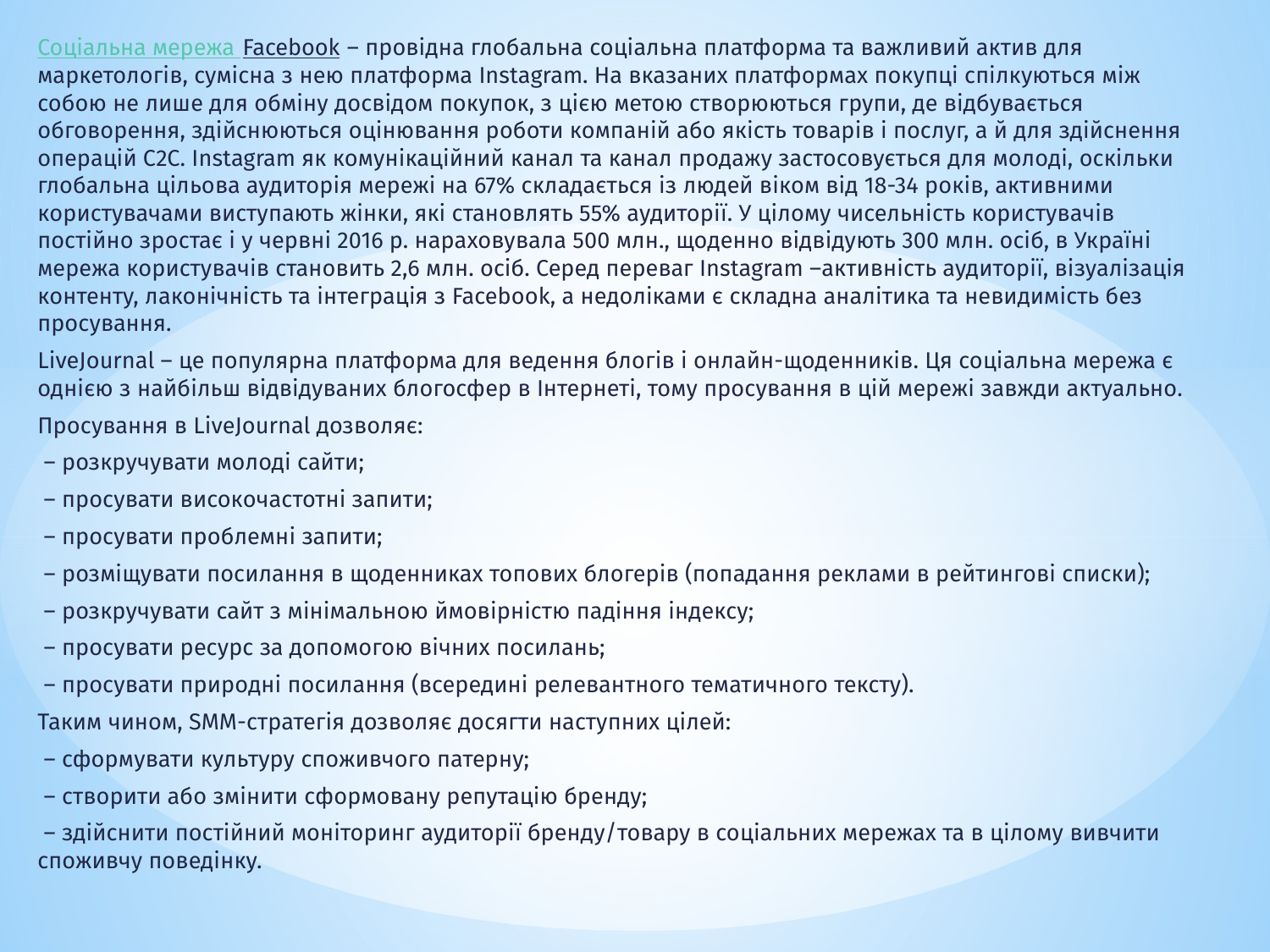

Соціальна мережа Facebook – провідна глобальна соціальна платформа та важливий актив для маркетологів, сумісна з нею платформа Instagram. На вказаних платформах покупці спілкуються між собою не лише для обміну досвідом покупок, з цією метою створюються групи, де відбувається обговорення, здійснюються оцінювання роботи компаній або якість товарів і послуг, а й для здійснення операцій С2С. Instagram як комунікаційний канал та канал продажу застосовується для молоді, оскільки глобальна цільова аудиторія мережі на 67% складається із людей віком від 18-34 років, активними користувачами виступають жінки, які становлять 55% аудиторії. У цілому чисельність користувачів постійно зростає і у червні 2016 р. нараховувала 500 млн., щоденно відвідують 300 млн. осіб, в Україні мережа користувачів становить 2,6 млн. осіб. Серед переваг Instagram –активність аудиторії, візуалізація контенту, лаконічність та інтеграція з Facebook, а недоліками є складна аналітика та невидимість без просування.
LiveJournal – це популярна платформа для ведення блогів і онлайн-щоденників. Ця соціальна мережа є однією з найбільш відвідуваних блогосфер в Інтернеті, тому просування в цій мережі завжди актуально.
Просування в LiveJournal дозволяє:
 – розкручувати молоді сайти;
 – просувати високочастотні запити;
 – просувати проблемні запити;
 – розміщувати посилання в щоденниках топових блогерів (попадання реклами в рейтингові списки);
 – розкручувати сайт з мінімальною ймовірністю падіння індексу;
 – просувати ресурс за допомогою вічних посилань;
 – просувати природні посилання (всередині релевантного тематичного тексту).
Таким чином, SMM-стратегія дозволяє досягти наступних цілей:
 – сформувати культуру споживчого патерну;
 – створити або змінити сформовану репутацію бренду;
 – здійснити постійний моніторинг аудиторії бренду/товару в соціальних мережах та в цілому вивчити споживчу поведінку.